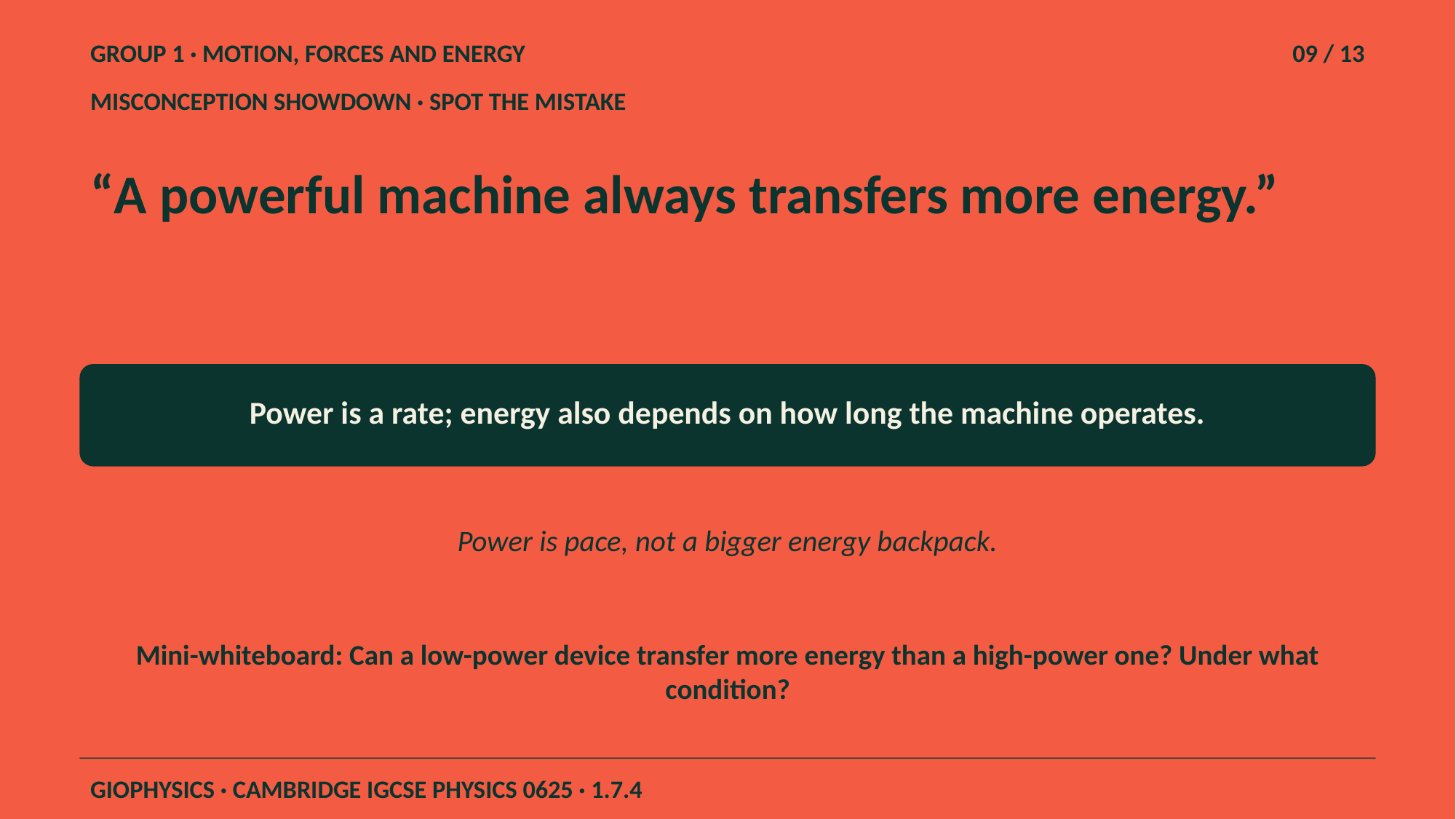

GROUP 1 · MOTION, FORCES AND ENERGY
09 / 13
MISCONCEPTION SHOWDOWN · SPOT THE MISTAKE
“A powerful machine always transfers more energy.”

Power is a rate; energy also depends on how long the machine operates.
Power is pace, not a bigger energy backpack.
Mini-whiteboard: Can a low-power device transfer more energy than a high-power one? Under what condition?

GIOPHYSICS · CAMBRIDGE IGCSE PHYSICS 0625 · 1.7.4